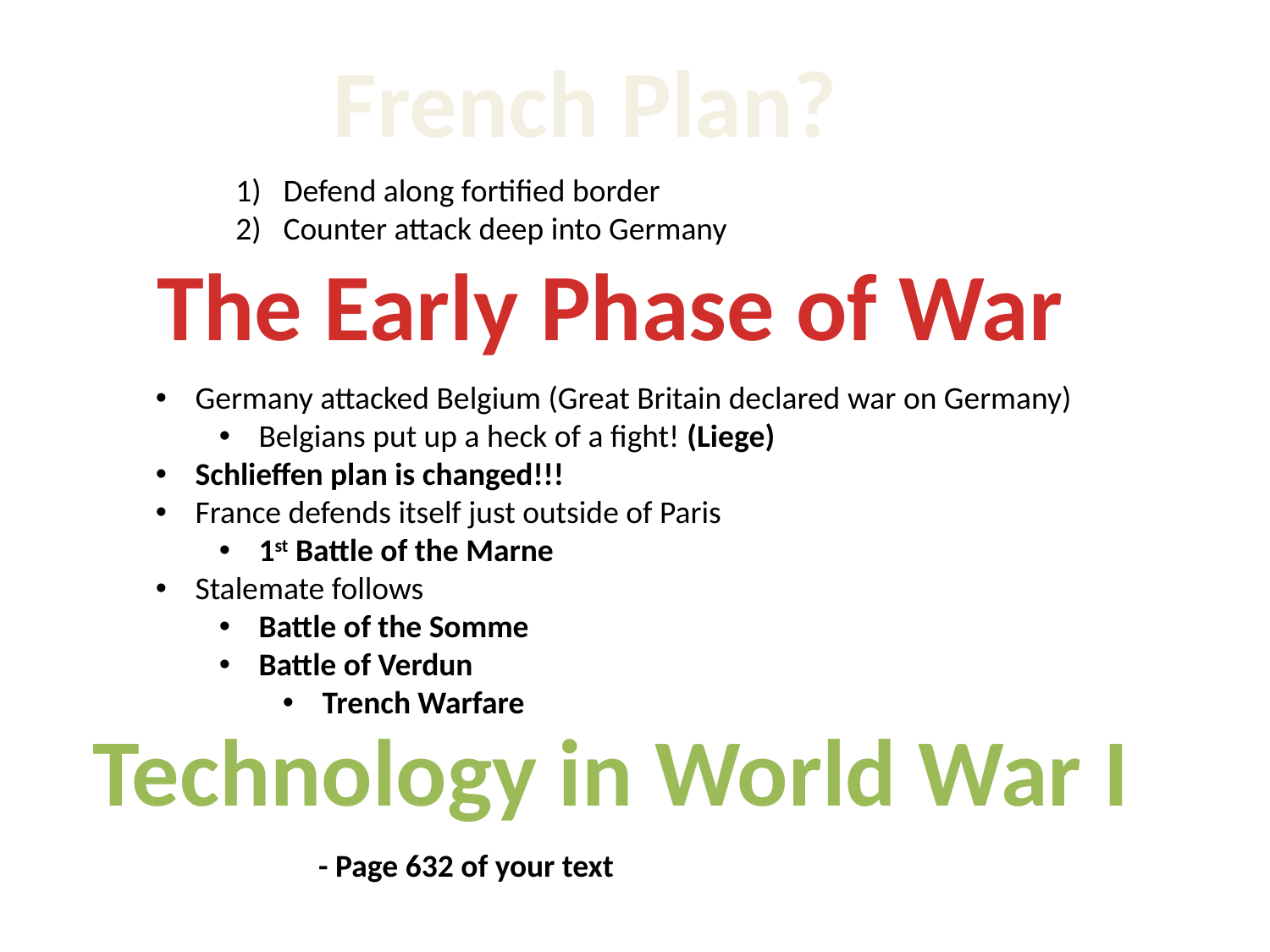

French Plan?
Defend along fortified border
Counter attack deep into Germany
The Early Phase of War
Germany attacked Belgium (Great Britain declared war on Germany)
Belgians put up a heck of a fight! (Liege)
Schlieffen plan is changed!!!
France defends itself just outside of Paris
1st Battle of the Marne
Stalemate follows
Battle of the Somme
Battle of Verdun
Trench Warfare
Technology in World War I
- Page 632 of your text